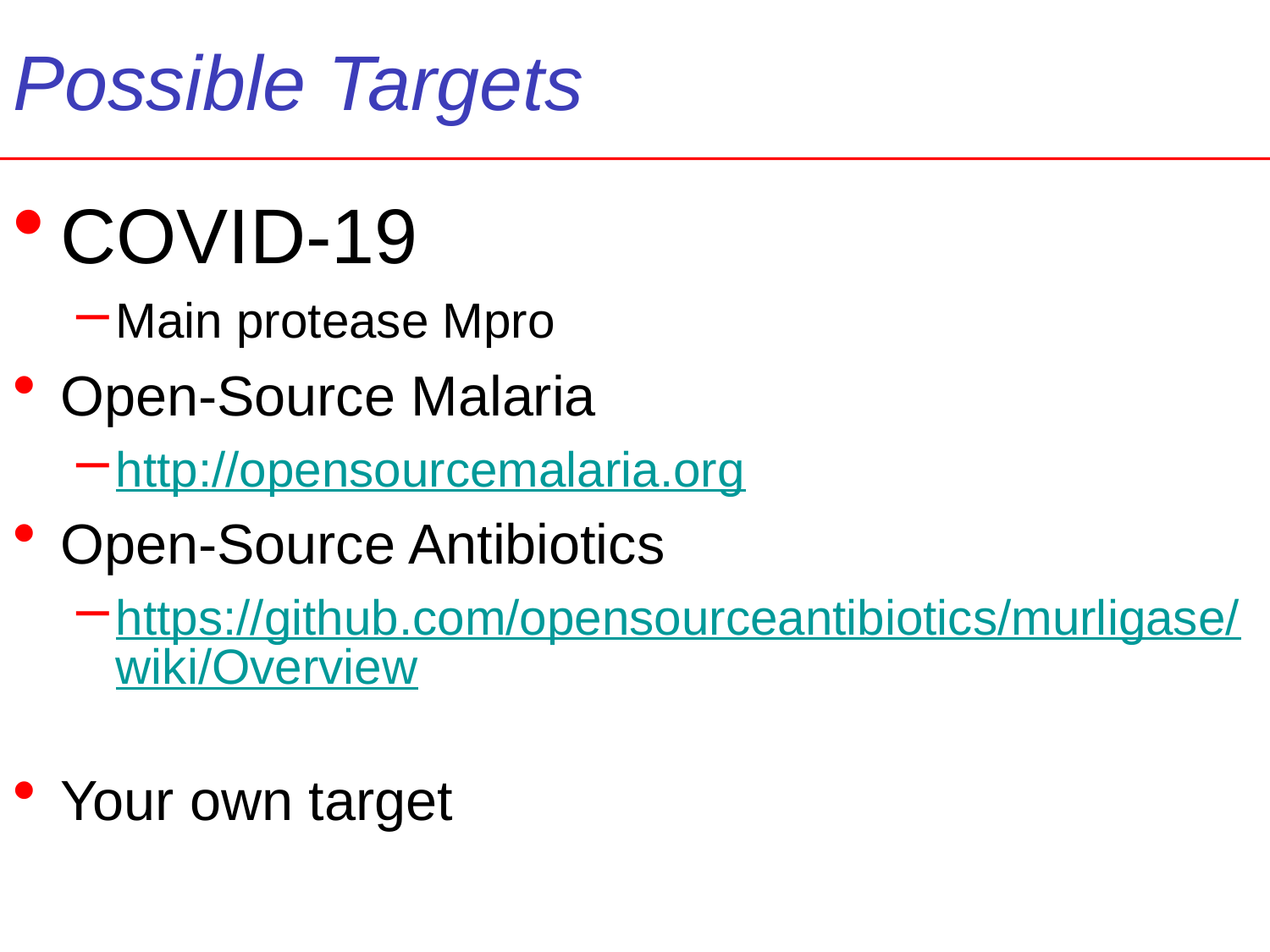

# Possible Targets
COVID-19
Main protease Mpro
Open-Source Malaria
http://opensourcemalaria.org
Open-Source Antibiotics
https://github.com/opensourceantibiotics/murligase/wiki/Overview
Your own target